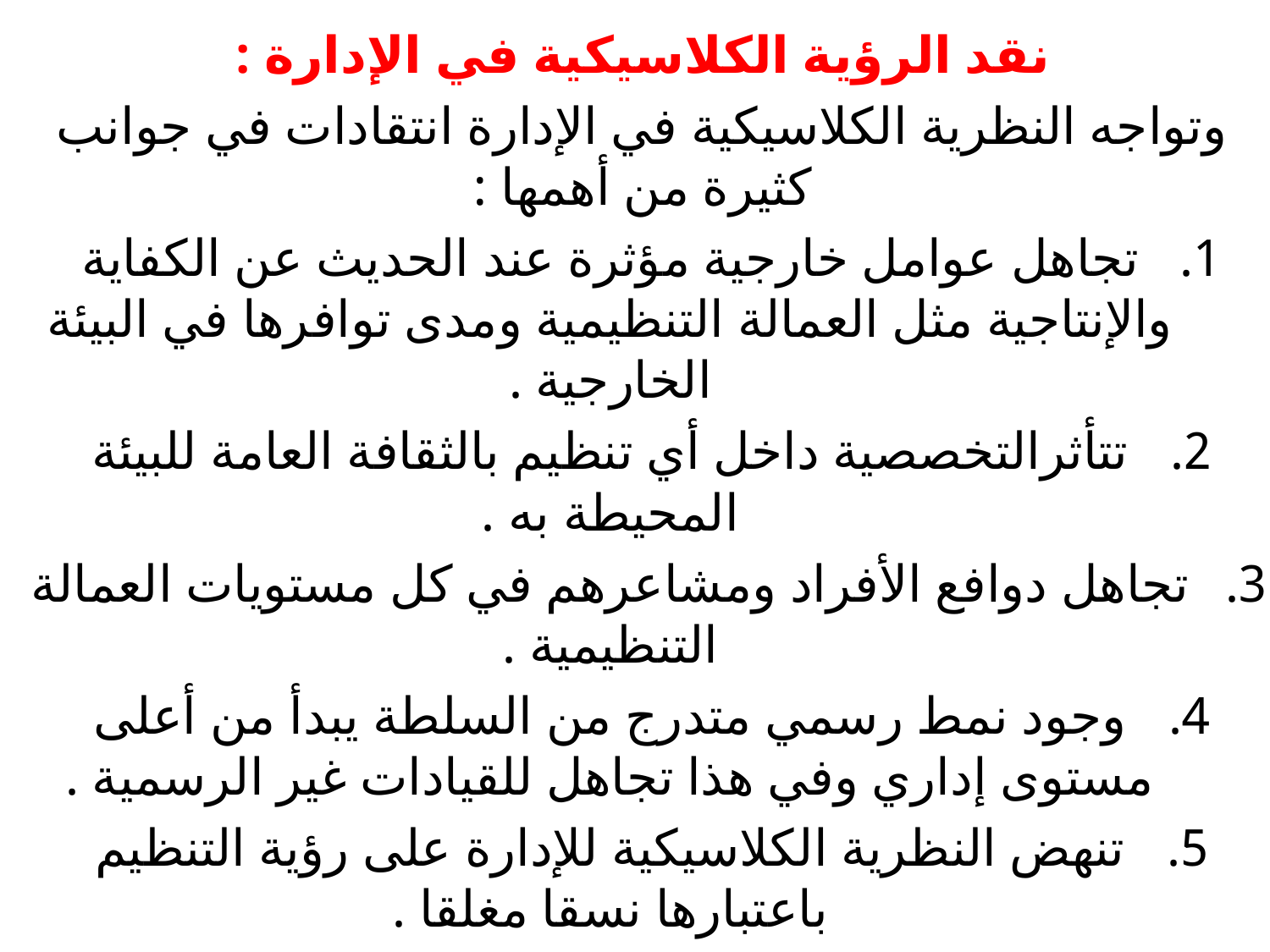

نقد الرؤية الكلاسيكية في الإدارة :
وتواجه النظرية الكلاسيكية في الإدارة انتقادات في جوانب كثيرة من أهمها :
تجاهل عوامل خارجية مؤثرة عند الحديث عن الكفاية والإنتاجية مثل العمالة التنظيمية ومدى توافرها في البيئة الخارجية .
تتأثرالتخصصية داخل أي تنظيم بالثقافة العامة للبيئة المحيطة به .
تجاهل دوافع الأفراد ومشاعرهم في كل مستويات العمالة التنظيمية .
وجود نمط رسمي متدرج من السلطة يبدأ من أعلى مستوى إداري وفي هذا تجاهل للقيادات غير الرسمية .
تنهض النظرية الكلاسيكية للإدارة على رؤية التنظيم باعتبارها نسقا مغلقا .

#